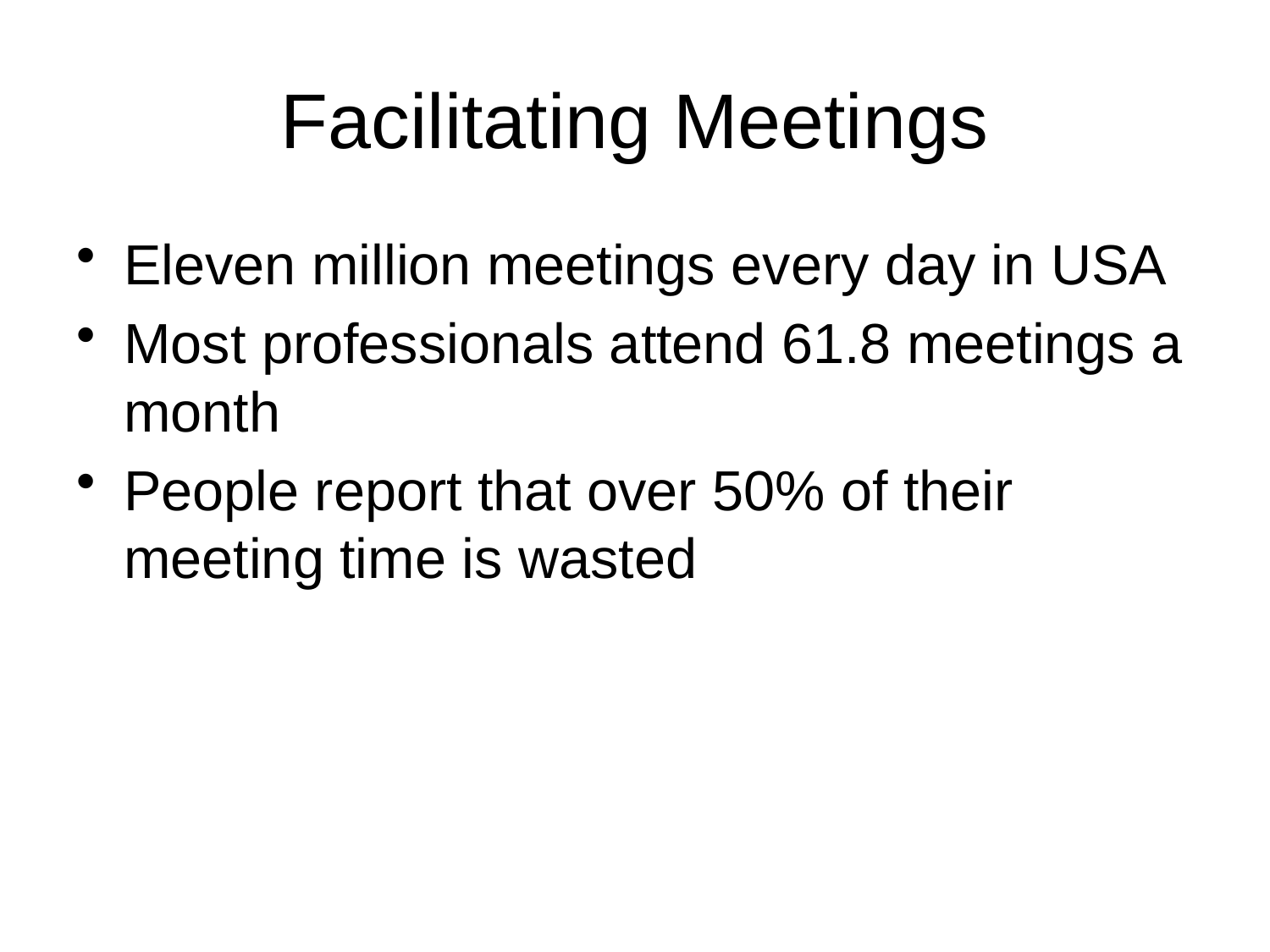

# Facilitating Meetings
Eleven million meetings every day in USA
Most professionals attend 61.8 meetings a month
People report that over 50% of their meeting time is wasted